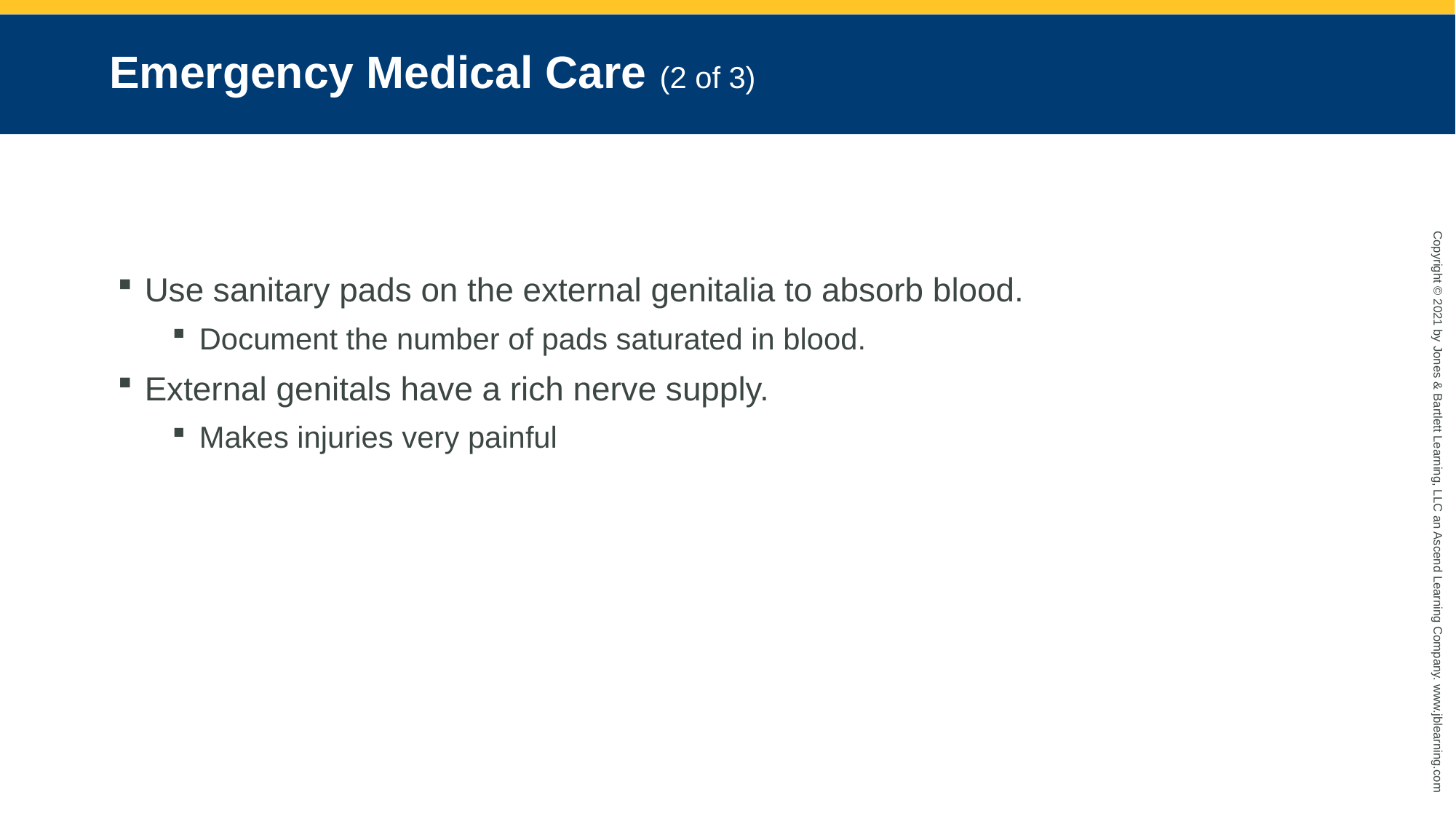

# Emergency Medical Care (2 of 3)
Use sanitary pads on the external genitalia to absorb blood.
Document the number of pads saturated in blood.
External genitals have a rich nerve supply.
Makes injuries very painful